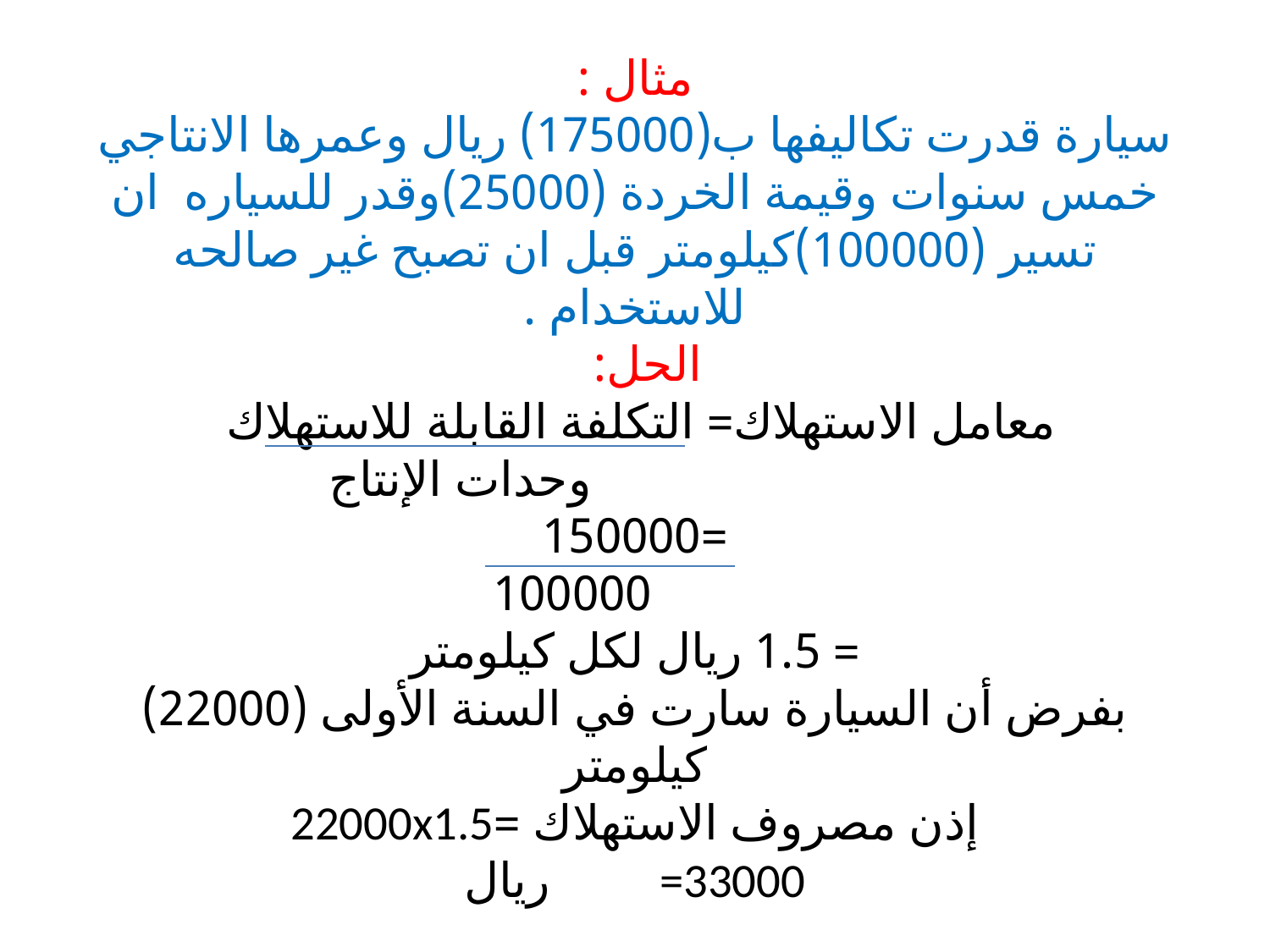

# مثال : سيارة قدرت تكاليفها ب(175000) ريال وعمرها الانتاجي خمس سنوات وقيمة الخردة (25000)وقدر للسياره  ان تسير (100000)كيلومتر قبل ان تصبح غير صالحه للاستخدام . الحل: معامل الاستهلاك= التكلفة القابلة للاستهلاك وحدات الإنتاج =150000 100000 = 1.5 ريال لكل كيلومتر بفرض أن السيارة سارت في السنة الأولى (22000) كيلومتر إذن مصروف الاستهلاك =22000x1.5 =33000 ريال